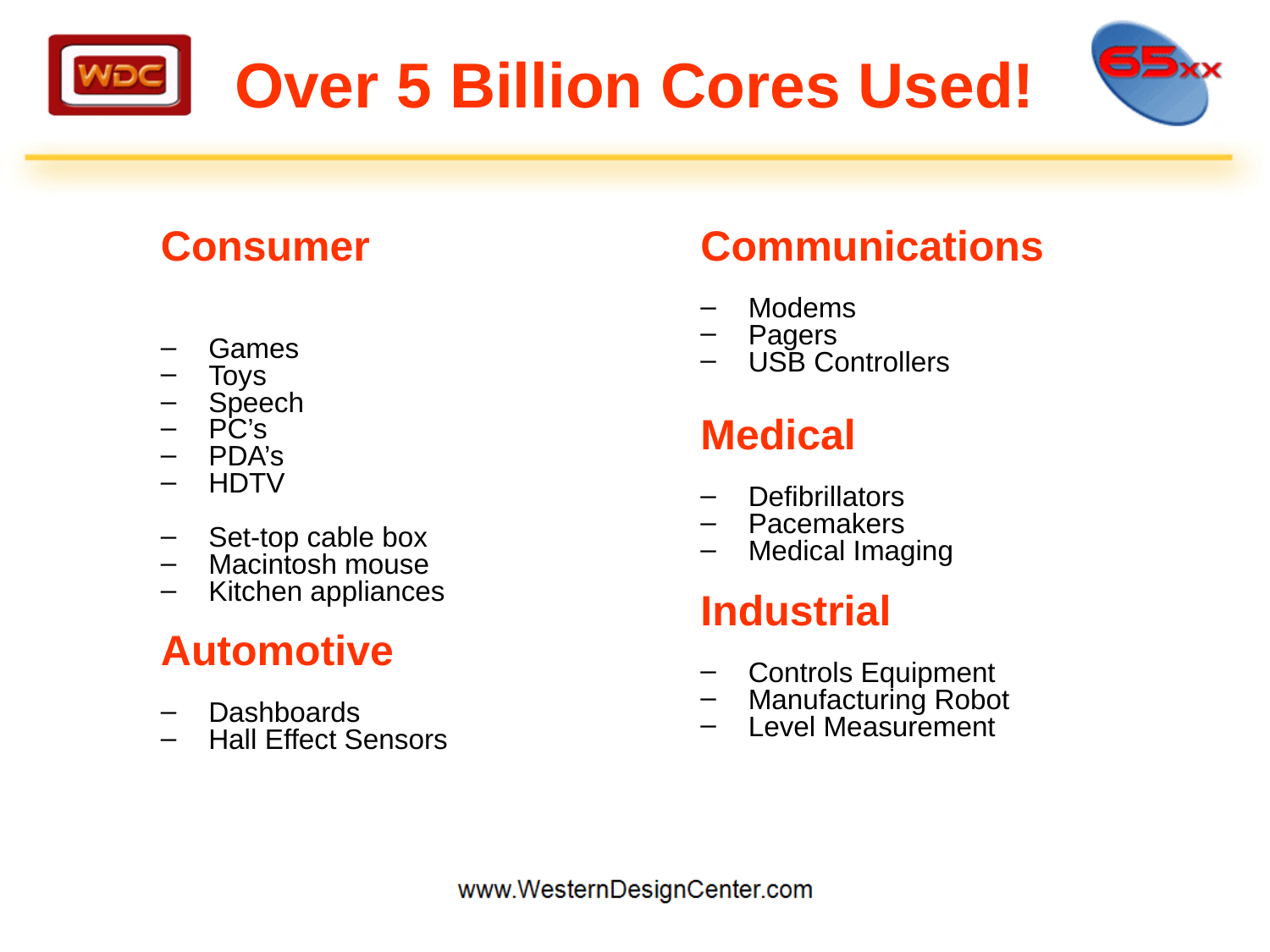

# Over 5 Billion Cores Used!
Consumer

Games
Toys
Speech
PC’s
PDA’s
HDTV
Set-top cable box
Macintosh mouse
Kitchen appliances

Automotive

Dashboards
Hall Effect Sensors

Communications

Modems
Pagers
USB Controllers

Medical

Defibrillators
Pacemakers
Medical Imaging

Industrial

Controls Equipment
Manufacturing Robot
Level Measurement